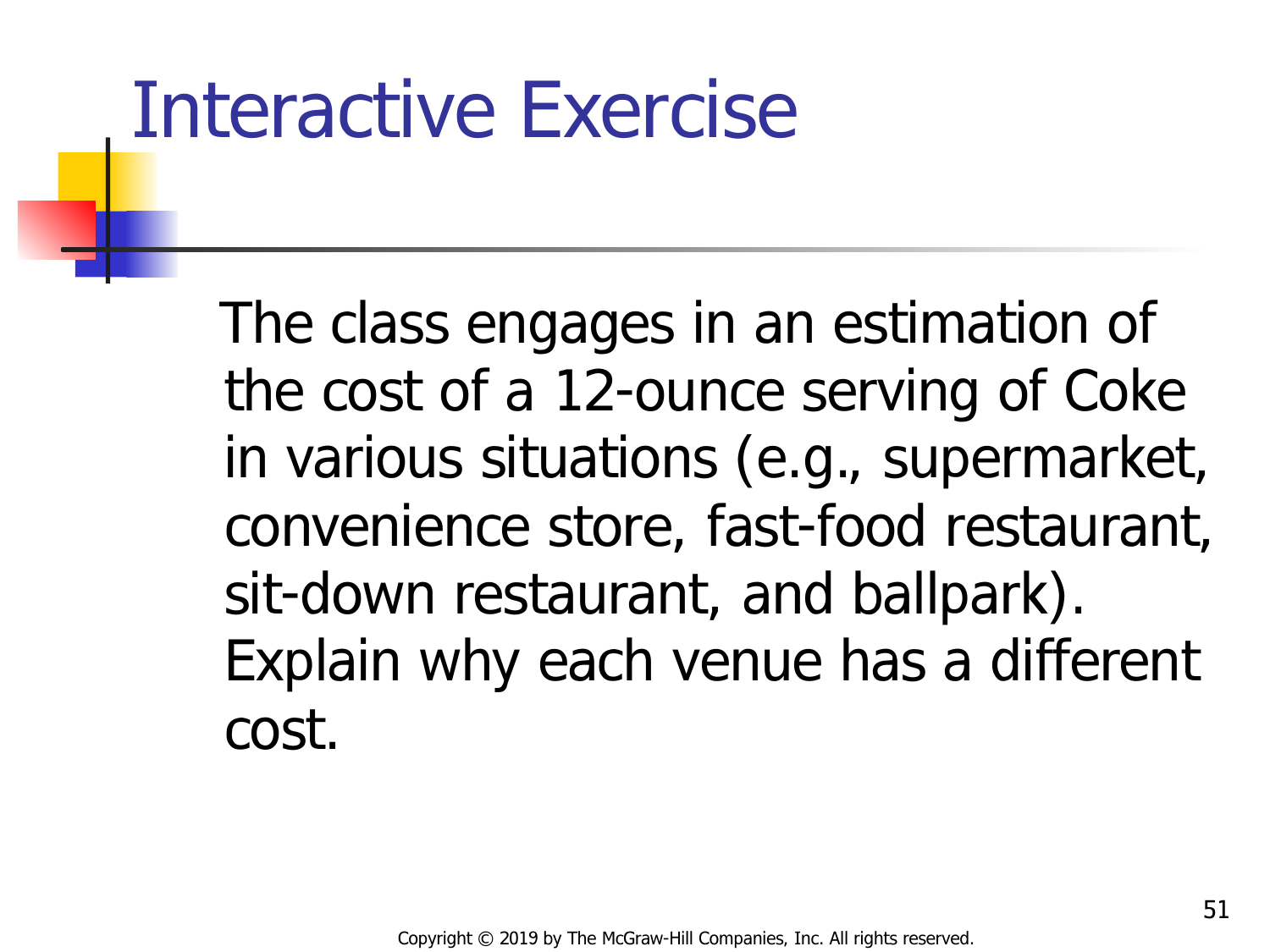

# Interactive Exercise
   The class engages in an estimation of the cost of a 12-ounce serving of Coke in various situations (e.g., supermarket, convenience store, fast-food restaurant, sit-down restaurant, and ballpark). Explain why each venue has a different cost.
51
Copyright © 2019 by The McGraw-Hill Companies, Inc. All rights reserved.